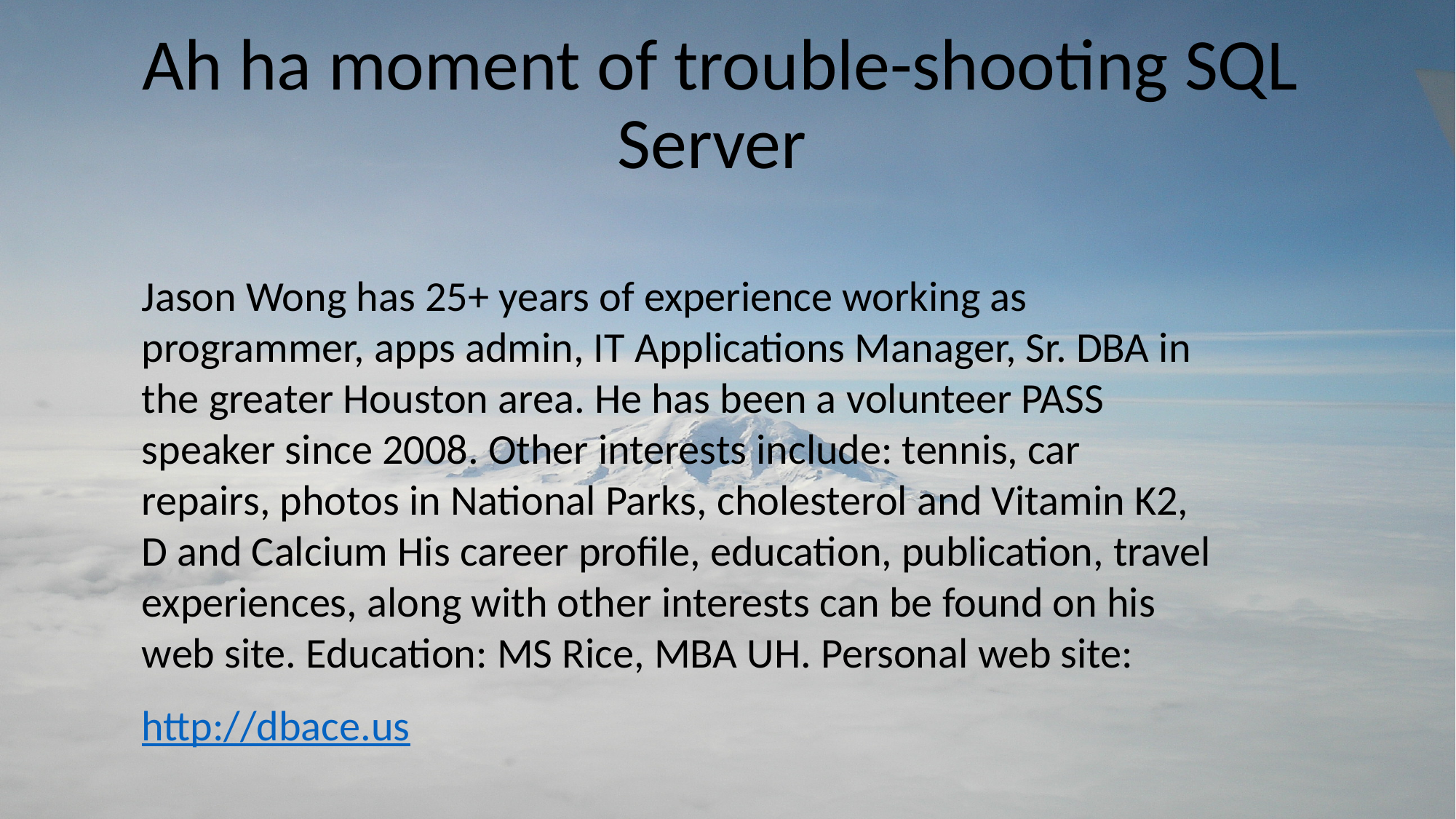

# Ah ha moment of trouble-shooting SQL Server
Jason Wong has 25+ years of experience working as
programmer, apps admin, IT Applications Manager, Sr. DBA in
the greater Houston area. He has been a volunteer PASS
speaker since 2008. Other interests include: tennis, car
repairs, photos in National Parks, cholesterol and Vitamin K2,
D and Calcium His career profile, education, publication, travel
experiences, along with other interests can be found on his
web site. Education: MS Rice, MBA UH. Personal web site:
http://dbace.us